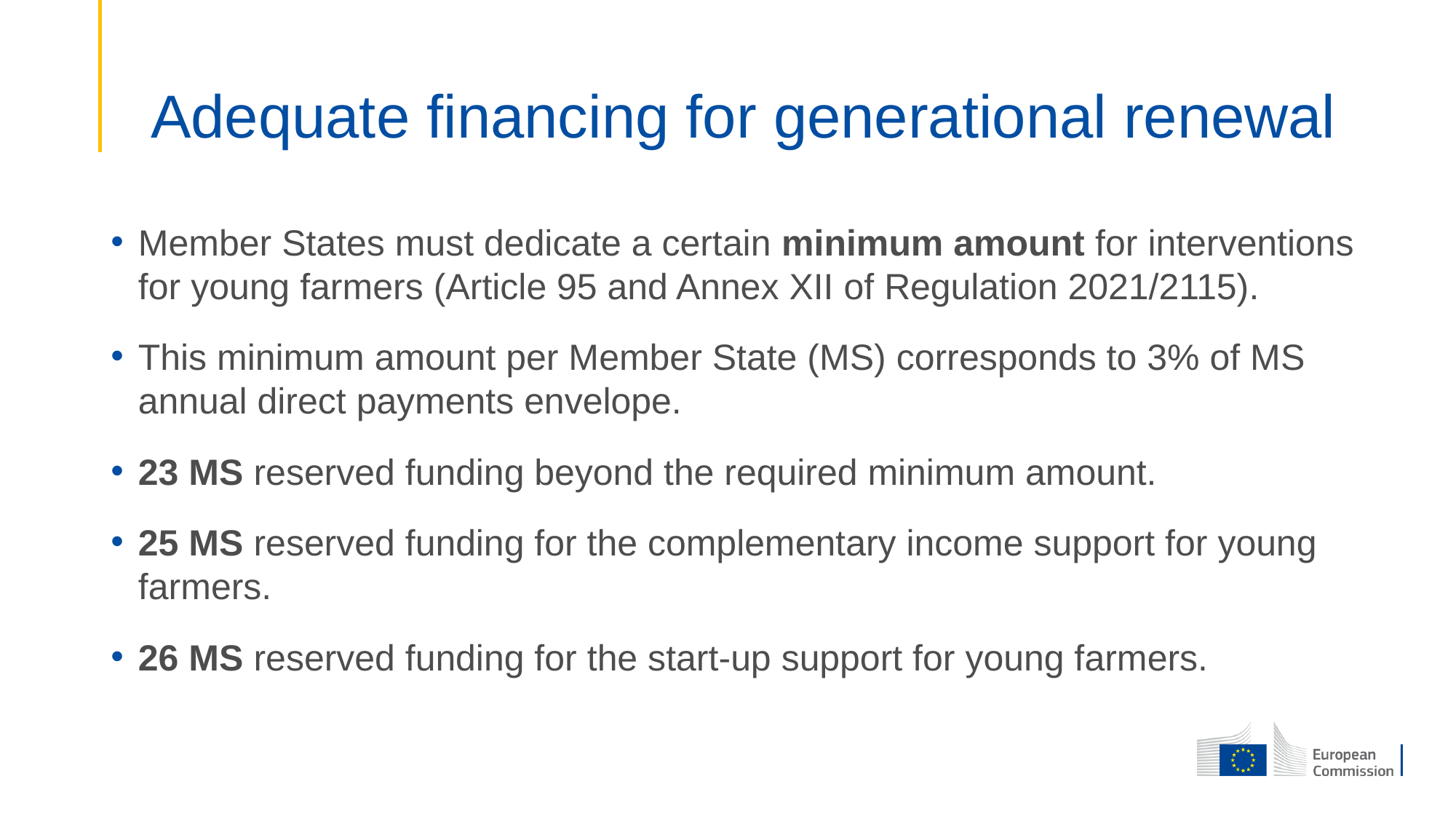

# Adequate financing for generational renewal
Member States must dedicate a certain minimum amount for interventions for young farmers (Article 95 and Annex XII of Regulation 2021/2115).
This minimum amount per Member State (MS) corresponds to 3% of MS annual direct payments envelope.
23 MS reserved funding beyond the required minimum amount.
25 MS reserved funding for the complementary income support for young farmers.
26 MS reserved funding for the start-up support for young farmers.